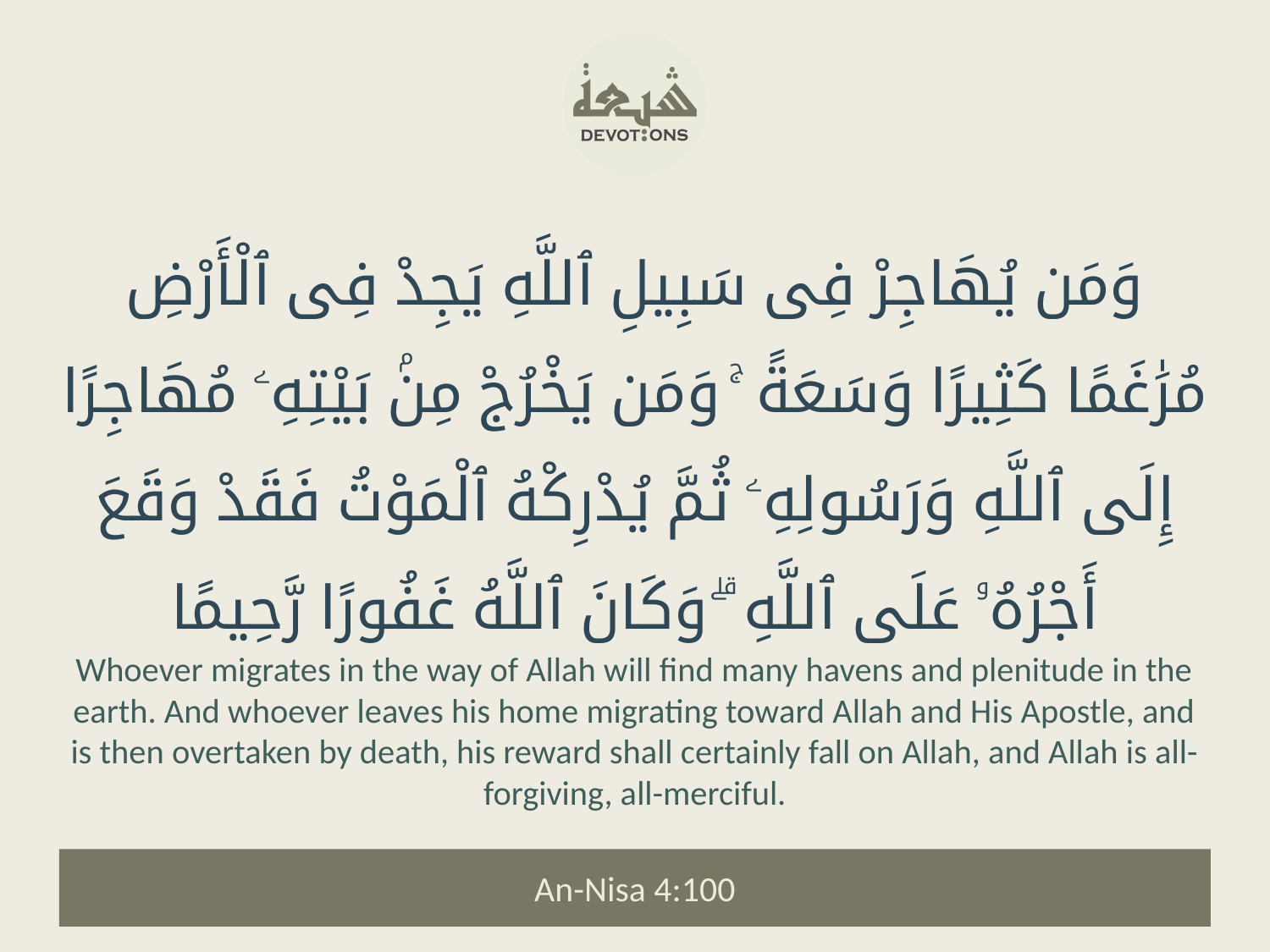

وَمَن يُهَاجِرْ فِى سَبِيلِ ٱللَّهِ يَجِدْ فِى ٱلْأَرْضِ مُرَٰغَمًا كَثِيرًا وَسَعَةً ۚ وَمَن يَخْرُجْ مِنۢ بَيْتِهِۦ مُهَاجِرًا إِلَى ٱللَّهِ وَرَسُولِهِۦ ثُمَّ يُدْرِكْهُ ٱلْمَوْتُ فَقَدْ وَقَعَ أَجْرُهُۥ عَلَى ٱللَّهِ ۗ وَكَانَ ٱللَّهُ غَفُورًا رَّحِيمًا
Whoever migrates in the way of Allah will find many havens and plenitude in the earth. And whoever leaves his home migrating toward Allah and His Apostle, and is then overtaken by death, his reward shall certainly fall on Allah, and Allah is all-forgiving, all-merciful.
An-Nisa 4:100